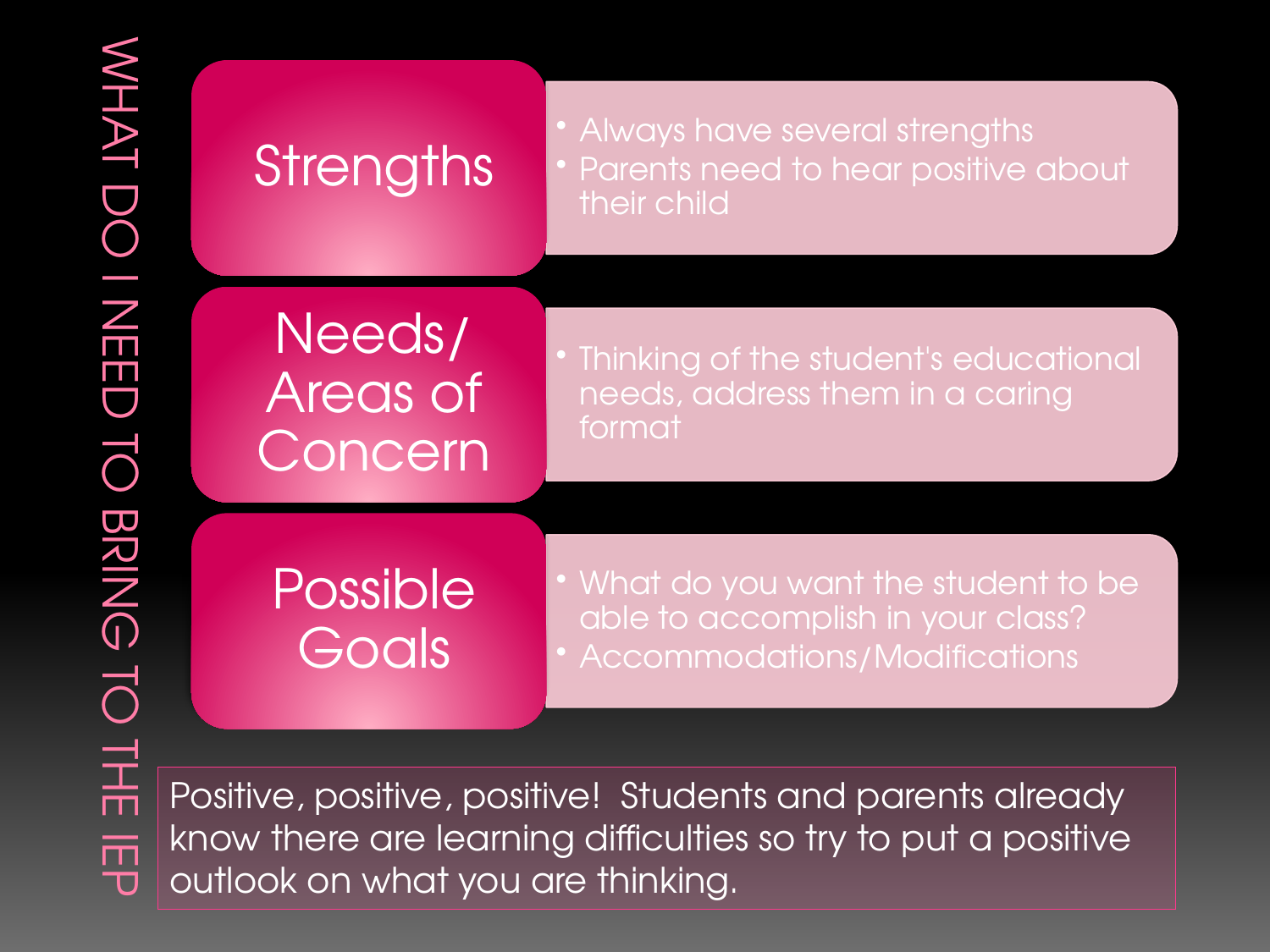

# What do I need to bring to the IEP
Always have several strengths
Parents need to hear positive about their child
Strengths
Thinking of the student's educational needs, address them in a caring format
Needs/Areas of Concern
What do you want the student to be able to accomplish in your class?
Accommodations/Modifications
Possible Goals
Positive, positive, positive!  Students and parents already know there are learning difficulties so try to put a positive outlook on what you are thinking.